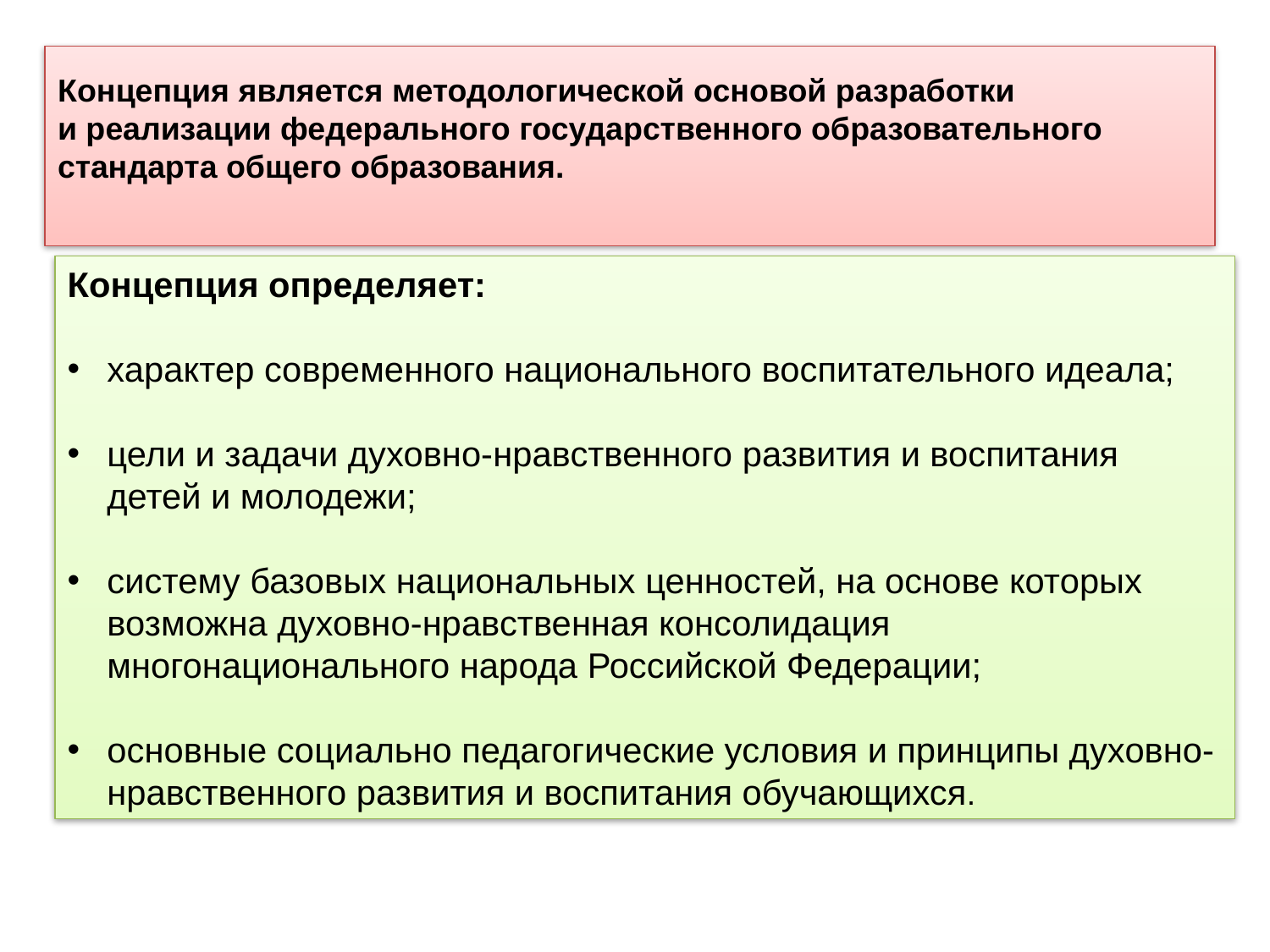

# Концепция является методологической основой разработки и реализации федерального государственного образовательного стандарта общего образования.
Концепция определяет:

характер современного национального воспитательного идеала;

цели и задачи духовно-нравственного развития и воспитания детей и молодежи;

систему базовых национальных ценностей, на основе которых возможна духовно-нравственная консолидация многонационального народа Российской Федерации;

основные социально педагогические условия и принципы духовно-нравственного развития и воспитания обучающихся.